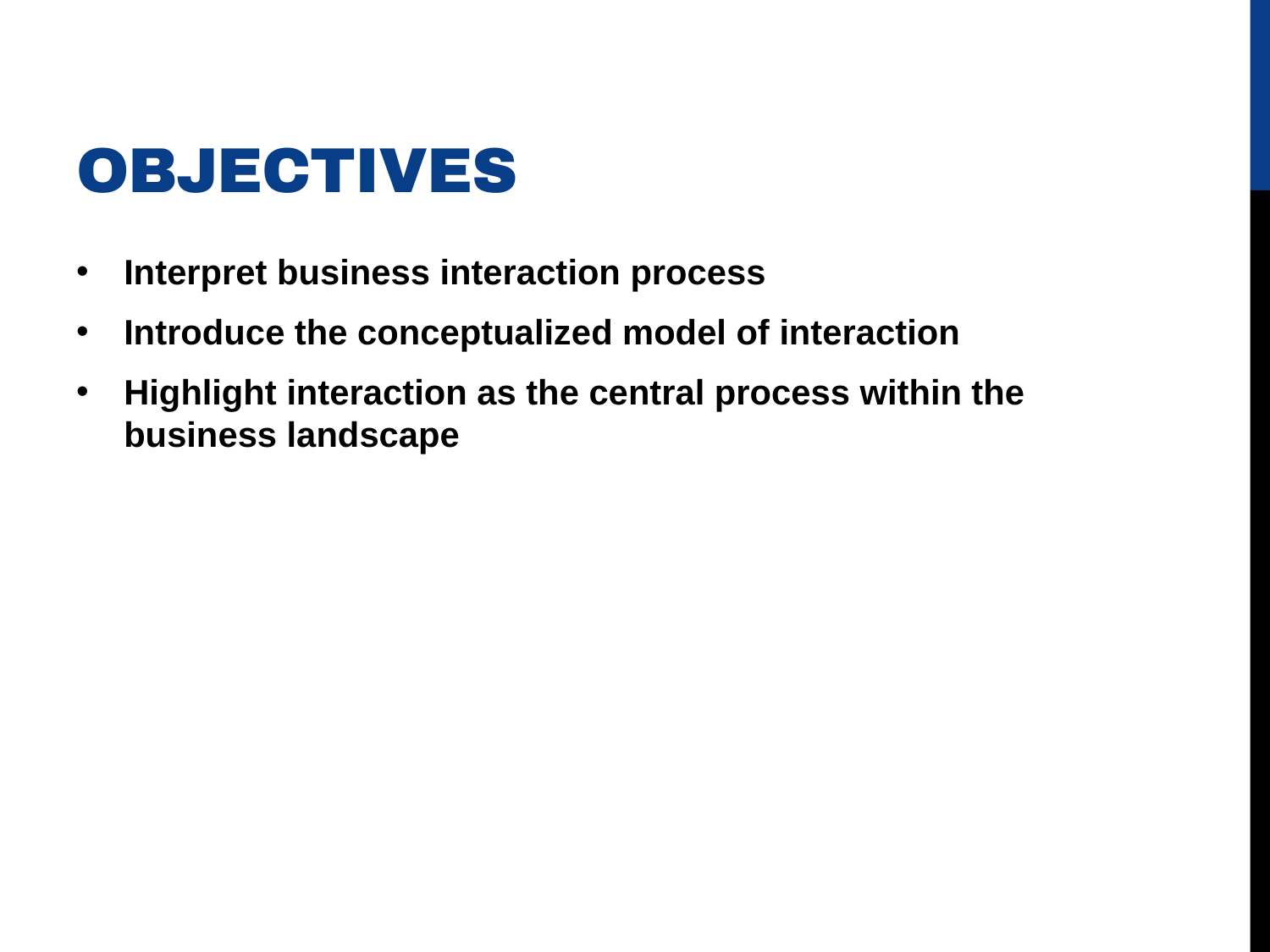

# Objectives
Interpret business interaction process
Introduce the conceptualized model of interaction
Highlight interaction as the central process within the business landscape